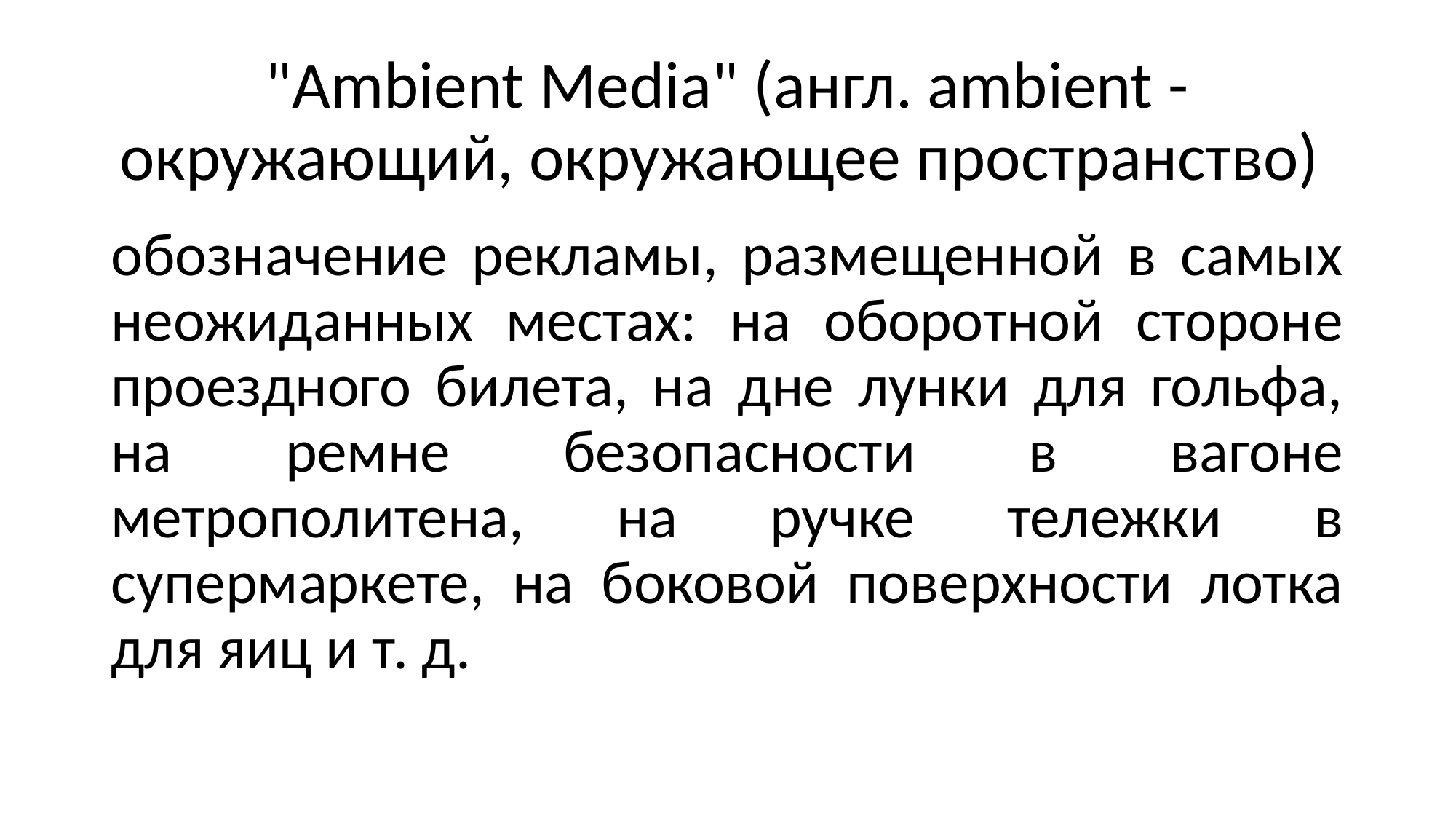

# "Ambient Media" (англ. ambient - окружающий, окружающее пространство)
обозначение рекламы, размещенной в самых неожиданных местах: на оборотной стороне проездного билета, на дне лунки для гольфа, на ремне безопасности в вагоне метрополитена, на ручке тележки в супермаркете, на боковой поверхности лотка для яиц и т. д.